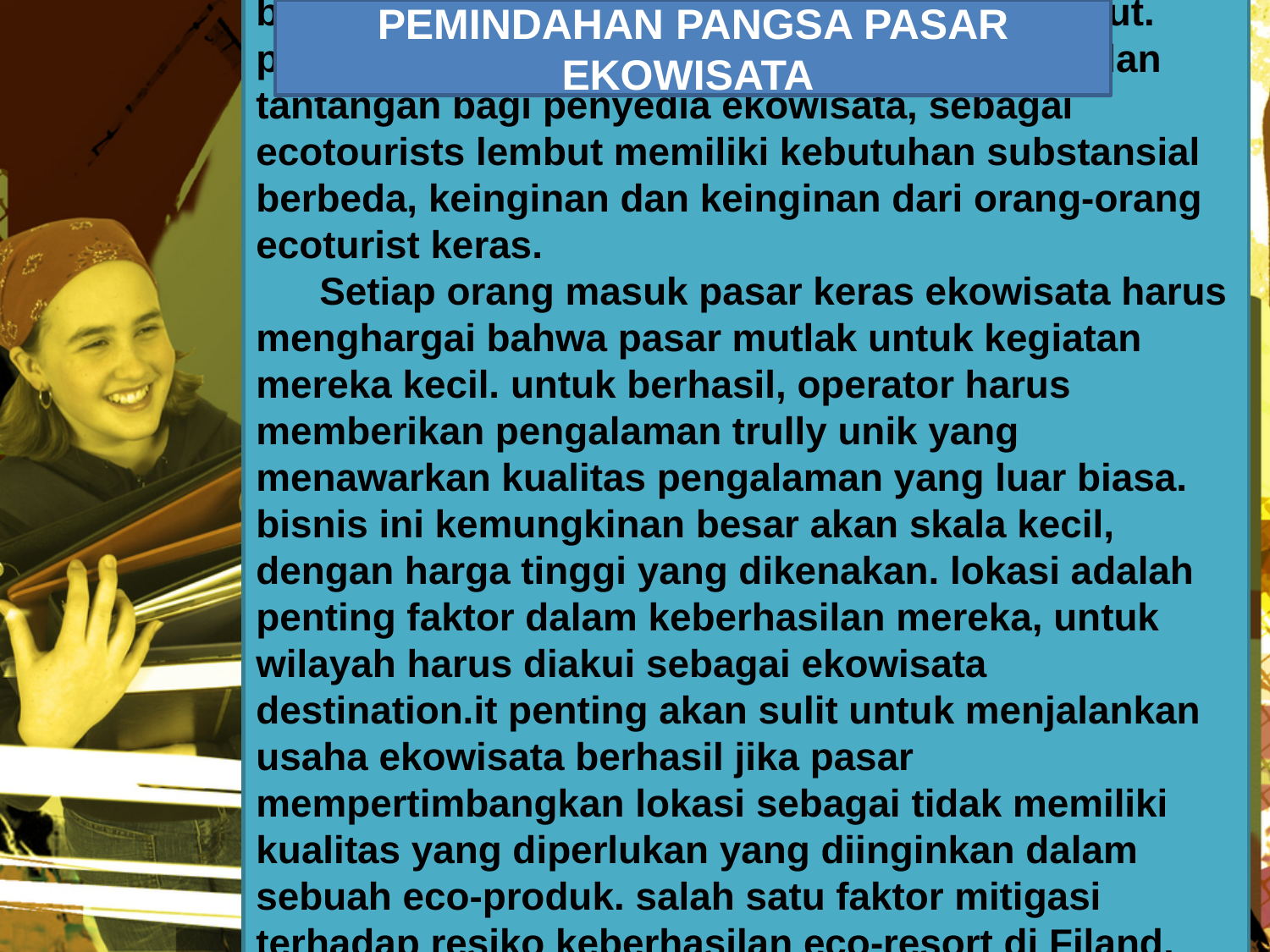

PEMINDAHAN PANGSA PASAR EKOWISATA

sebagai popularitas ekowisata tumbuh, pasar bergeser lebih ke arah ujung kasual atau lembut. pergeseran ini menyajikan sejumlah peluang dan tantangan bagi penyedia ekowisata, sebagai ecotourists lembut memiliki kebutuhan substansial berbeda, keinginan dan keinginan dari orang-orang ecoturist keras.
Setiap orang masuk pasar keras ekowisata harus menghargai bahwa pasar mutlak untuk kegiatan mereka kecil. untuk berhasil, operator harus memberikan pengalaman trully unik yang menawarkan kualitas pengalaman yang luar biasa. bisnis ini kemungkinan besar akan skala kecil, dengan harga tinggi yang dikenakan. lokasi adalah penting faktor dalam keberhasilan mereka, untuk wilayah harus diakui sebagai ekowisata destination.it penting akan sulit untuk menjalankan usaha ekowisata berhasil jika pasar mempertimbangkan lokasi sebagai tidak memiliki kualitas yang diperlukan yang diinginkan dalam sebuah eco-produk. salah satu faktor mitigasi terhadap resiko keberhasilan eco-resort di Filand, misalnya, adalah bahwa hal itu tidak dianggap memiliki aset lingkungan berkualitas tinggi yang diperlukan untuk mempertahankan seperti bisnis